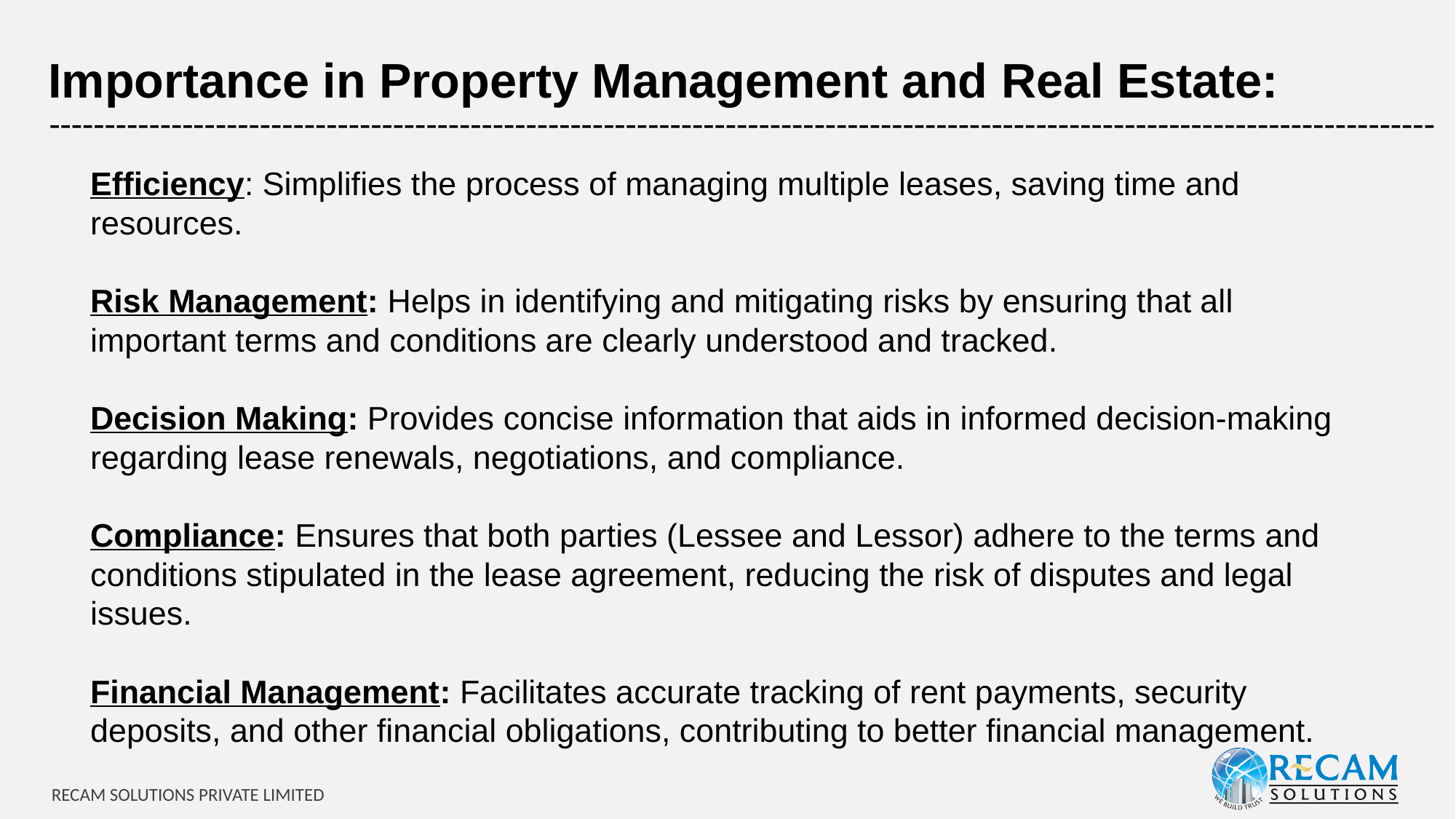

Importance in Property Management and Real Estate:
-----------------------------------------------------------------------------------------------------------------------------
Efficiency: Simplifies the process of managing multiple leases, saving time and resources.

Risk Management: Helps in identifying and mitigating risks by ensuring that all important terms and conditions are clearly understood and tracked.

Decision Making: Provides concise information that aids in informed decision-making regarding lease renewals, negotiations, and compliance.

Compliance: Ensures that both parties (Lessee and Lessor) adhere to the terms and conditions stipulated in the lease agreement, reducing the risk of disputes and legal issues.

Financial Management: Facilitates accurate tracking of rent payments, security deposits, and other financial obligations, contributing to better financial management.
RECAM SOLUTIONS PRIVATE LIMITED